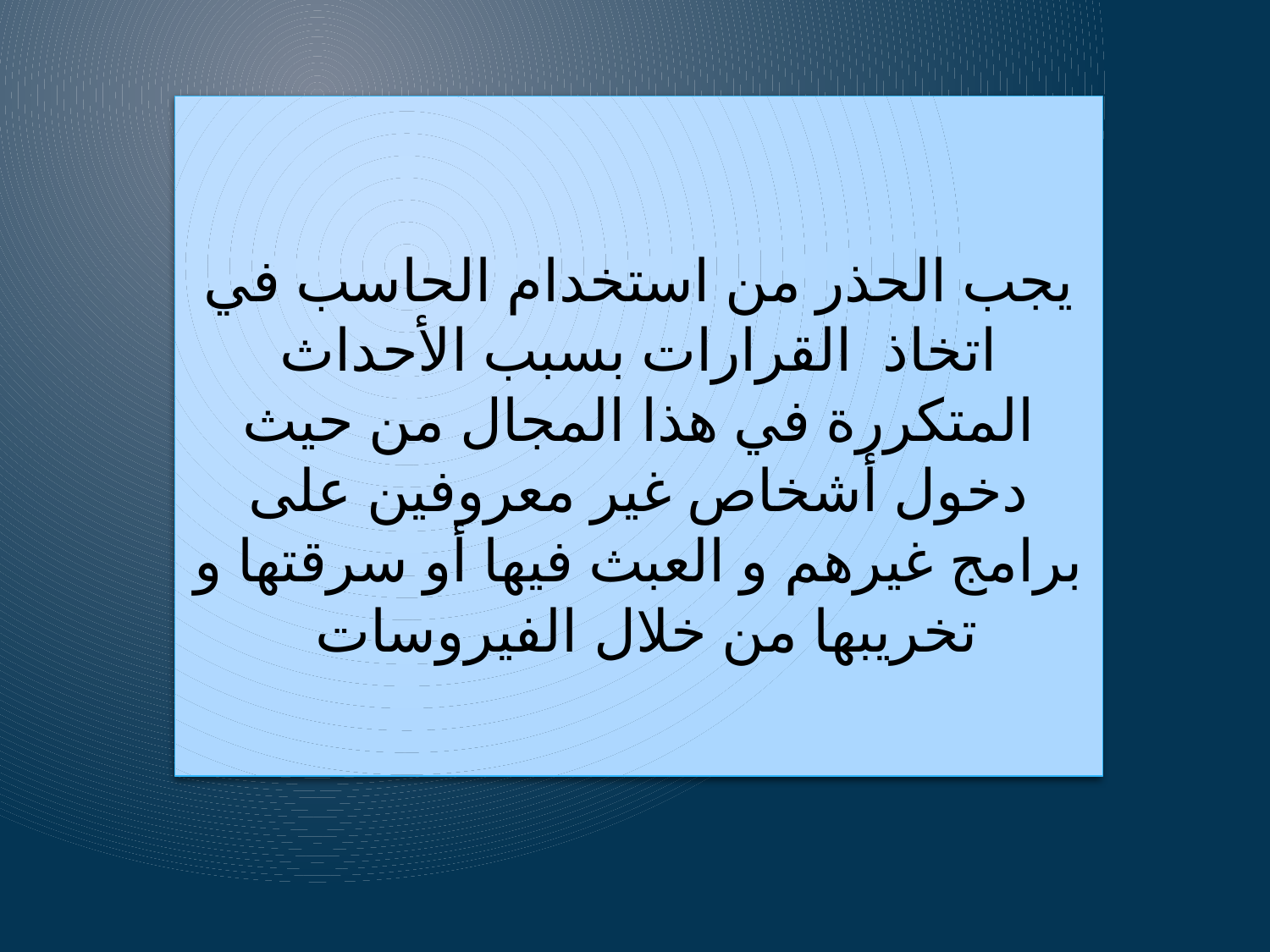

# يجب الحذر من استخدام الحاسب في اتخاذ  القرارات بسبب الأحداث المتكررة في هذا المجال من حيث دخول أشخاص غير معروفين على برامج غيرهم و العبث فيها أو سرقتها و تخريبها من خلال الفيروسات